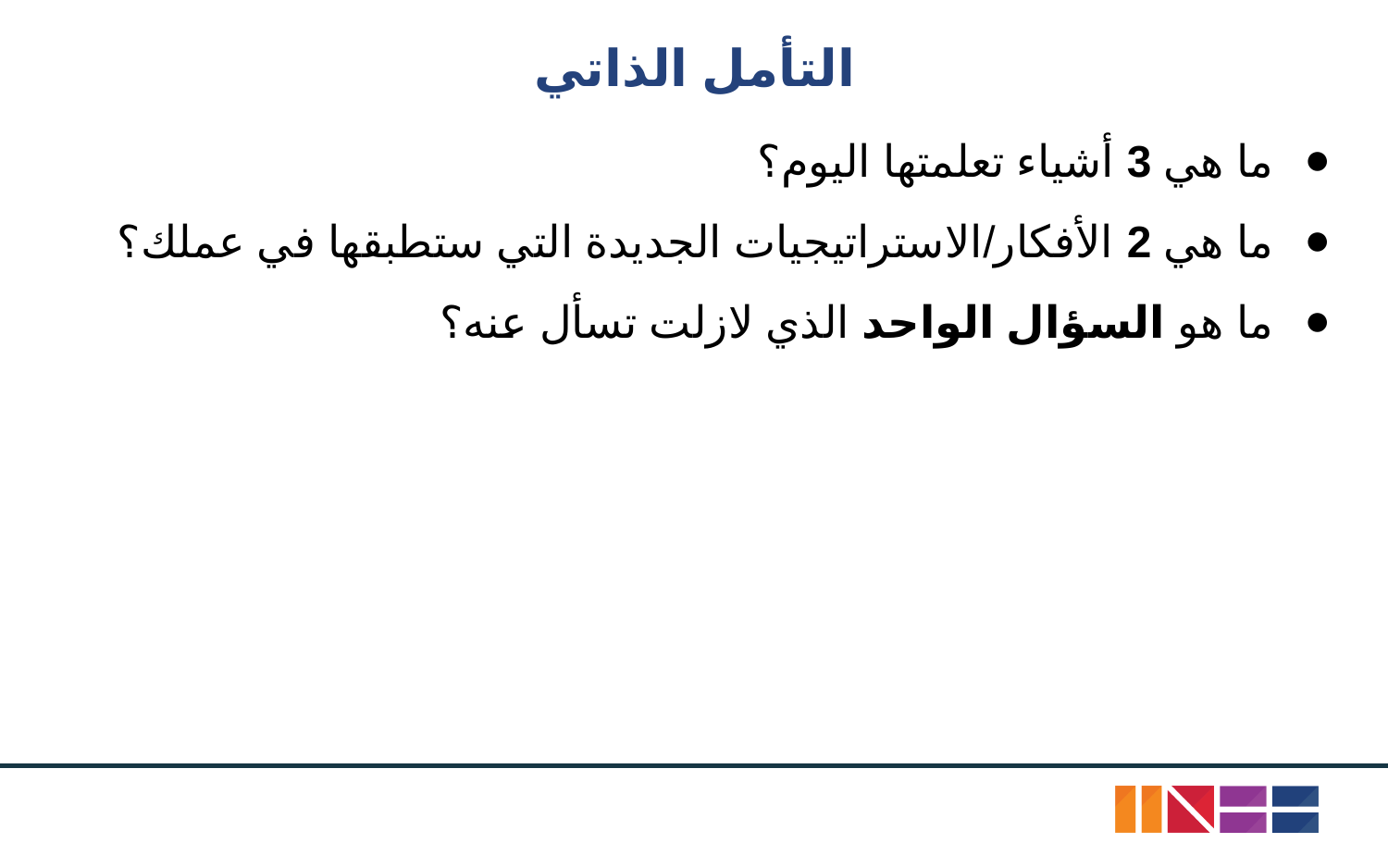

# التأمل الذاتي
ما هي 3 أشياء تعلمتها اليوم؟
ما هي 2 الأفكار/الاستراتيجيات الجديدة التي ستطبقها في عملك؟
ما هو السؤال الواحد الذي لازلت تسأل عنه؟